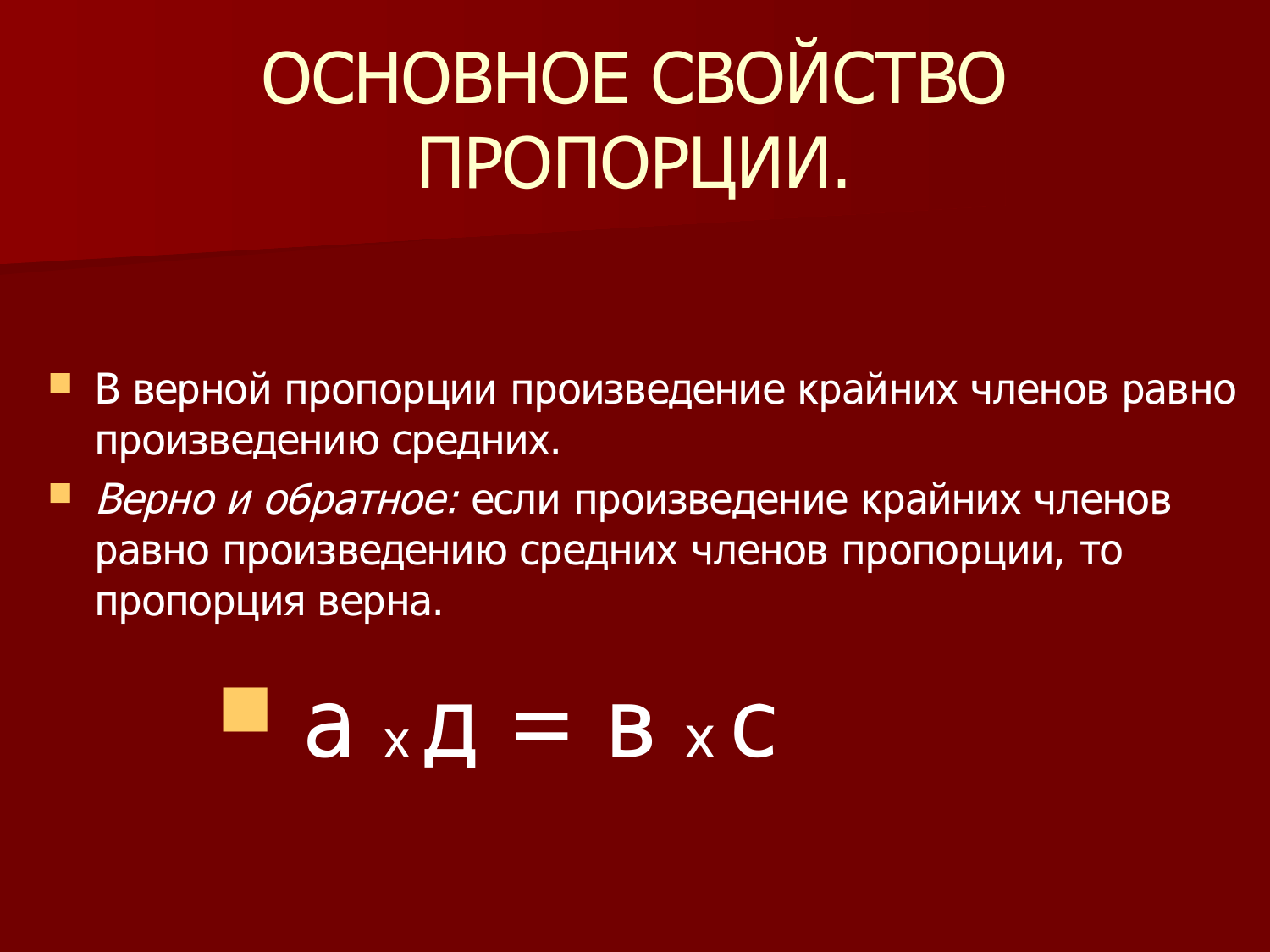

# ОСНОВНОЕ СВОЙСТВО ПРОПОРЦИИ.

В верной пропорции произведение крайних членов равно произведению средних.
Верно и обратное: если произведение крайних членов равно произведению средних членов пропорции, то пропорция верна.
 а х д = в х с